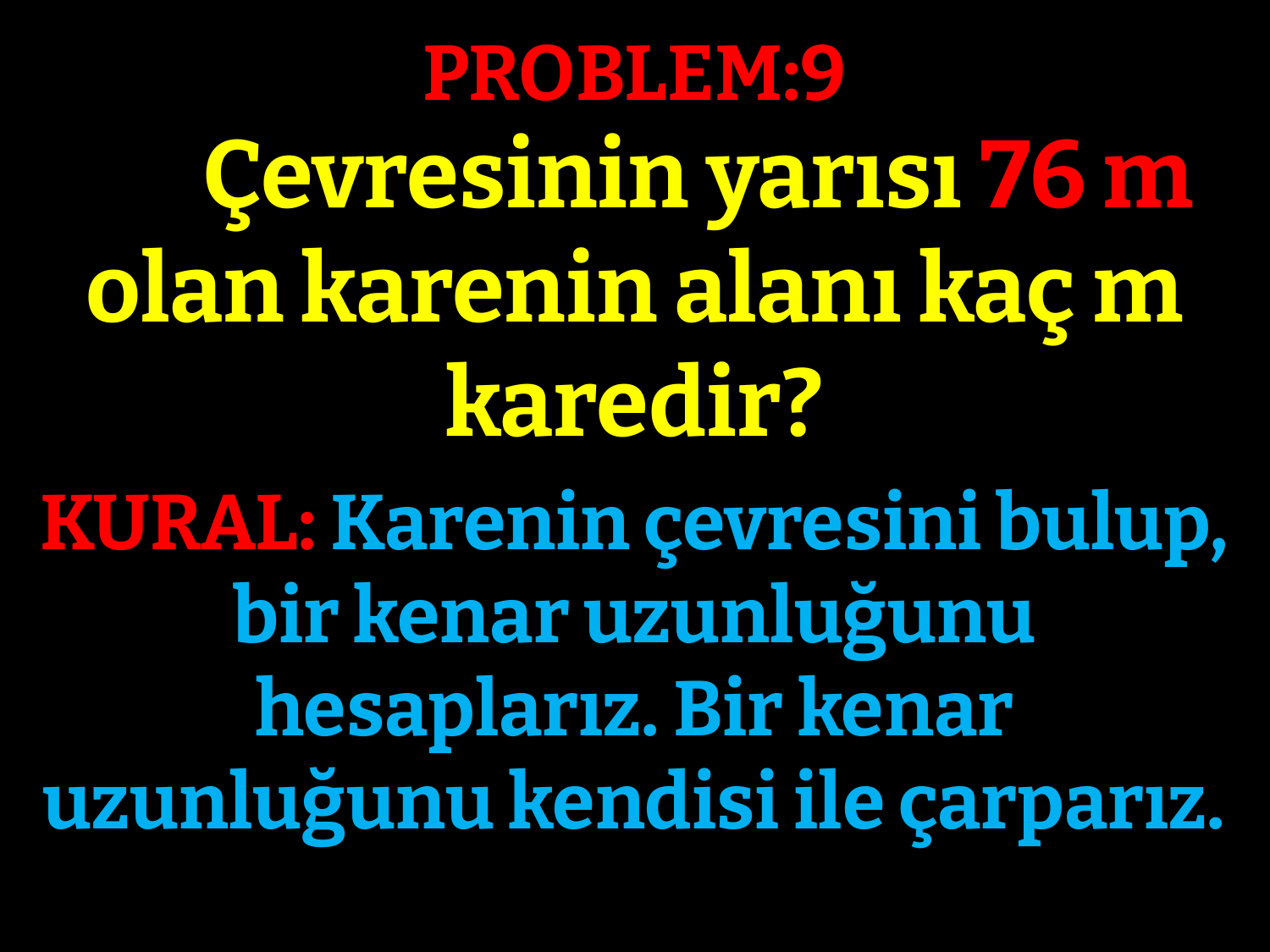

PROBLEM:9
 	Çevresinin yarısı 76 m olan karenin alanı kaç m karedir?
#
KURAL: Karenin çevresini bulup, bir kenar uzunluğunu hesaplarız. Bir kenar uzunluğunu kendisi ile çarparız.